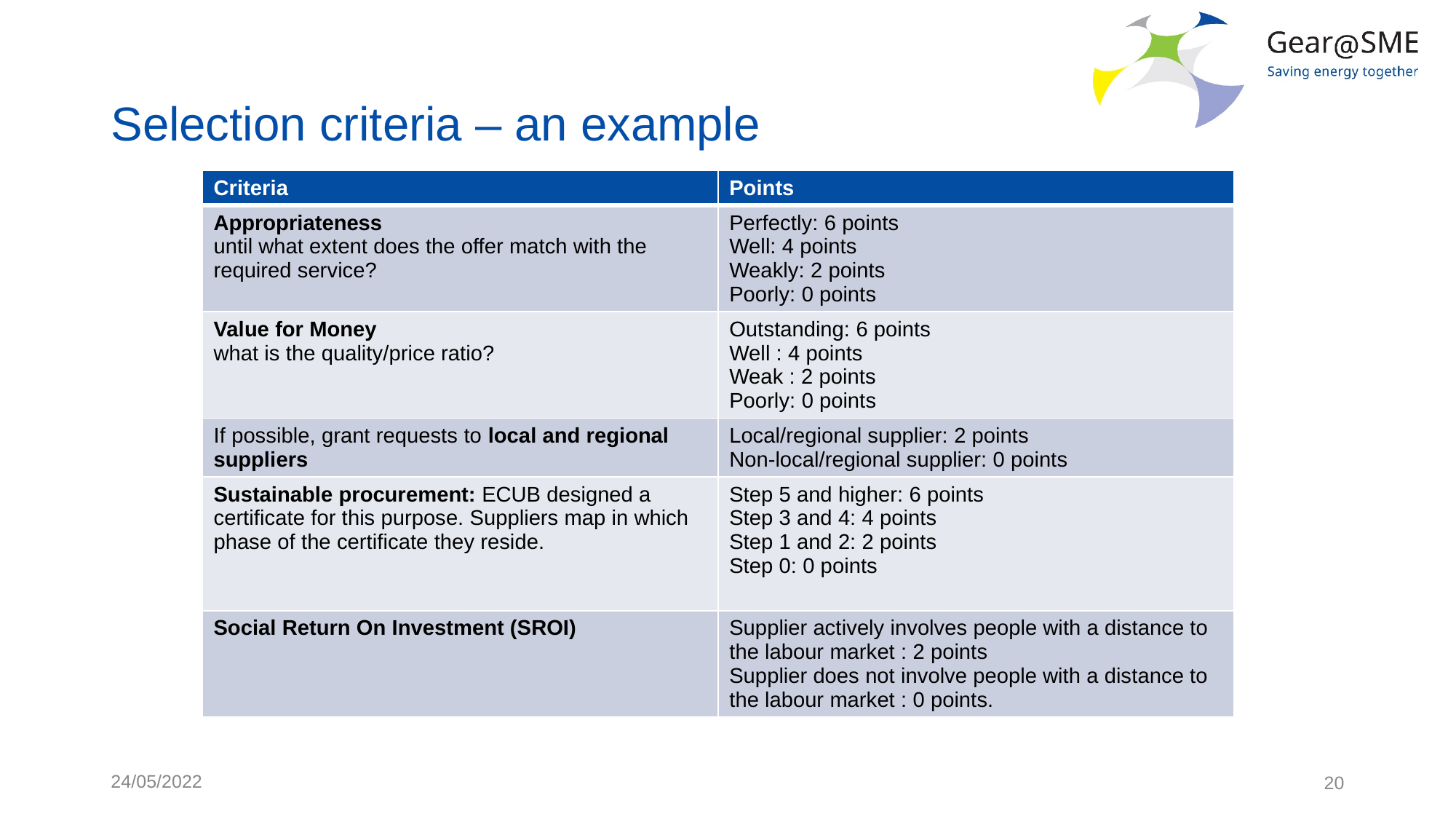

# Selection criteria – an example
| Criteria | Points |
| --- | --- |
| Appropriateness until what extent does the offer match with the required service? | Perfectly: 6 points Well: 4 points Weakly: 2 points Poorly: 0 points |
| Value for Money what is the quality/price ratio? | Outstanding: 6 points Well : 4 points Weak : 2 points Poorly: 0 points |
| If possible, grant requests to local and regional suppliers | Local/regional supplier: 2 points Non-local/regional supplier: 0 points |
| Sustainable procurement: ECUB designed a certificate for this purpose. Suppliers map in which phase of the certificate they reside. | Step 5 and higher: 6 points Step 3 and 4: 4 points Step 1 and 2: 2 points Step 0: 0 points |
| Social Return On Investment (SROI) | Supplier actively involves people with a distance to the labour market : 2 points Supplier does not involve people with a distance to the labour market : 0 points. |

24/05/2022
20